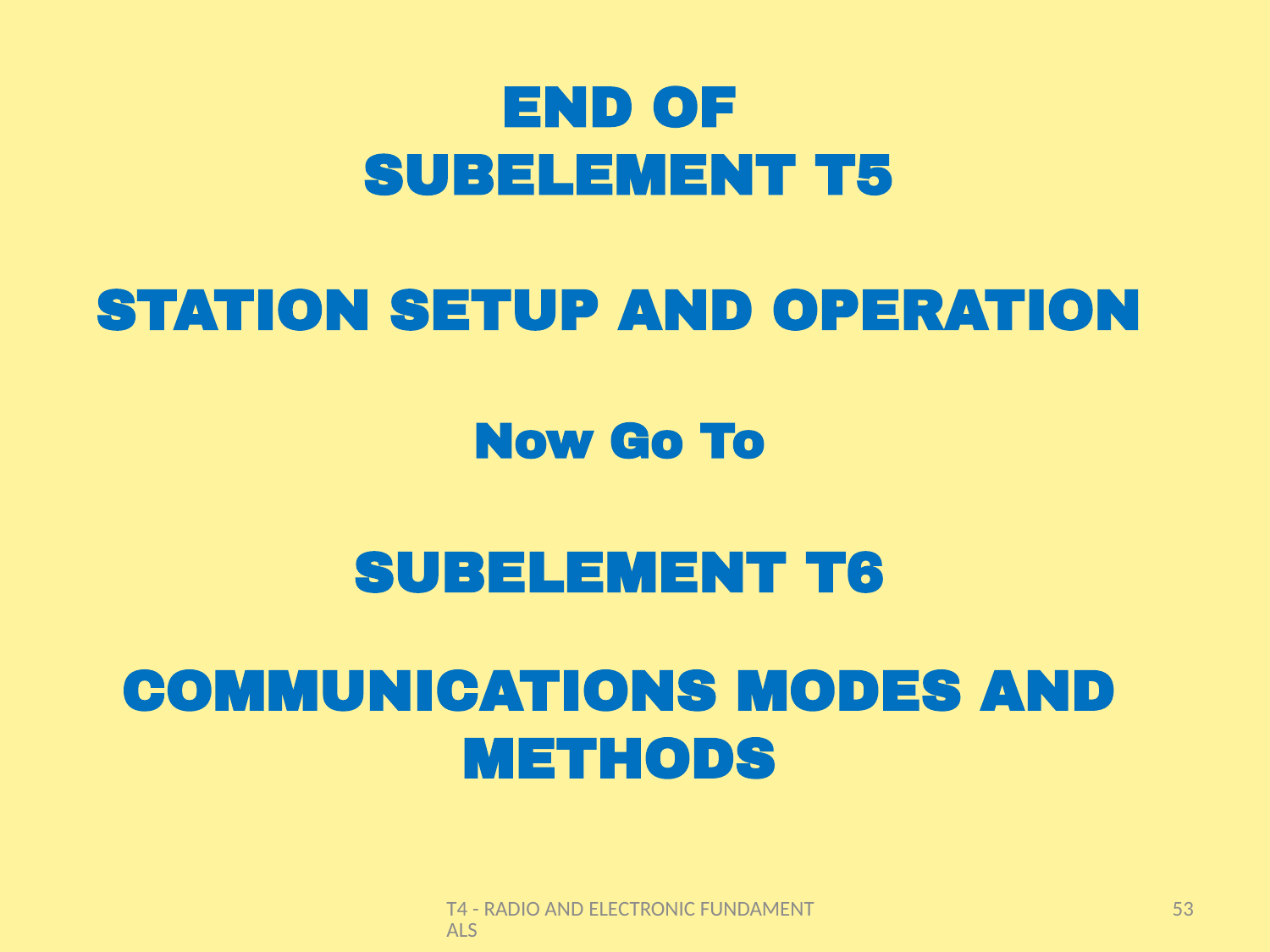

END OF
 SUBELEMENT T5

STATION SETUP AND OPERATION

Now Go To

SUBELEMENT T6

COMMUNICATIONS MODES AND METHODS

T4 - RADIO AND ELECTRONIC FUNDAMENTALS
53